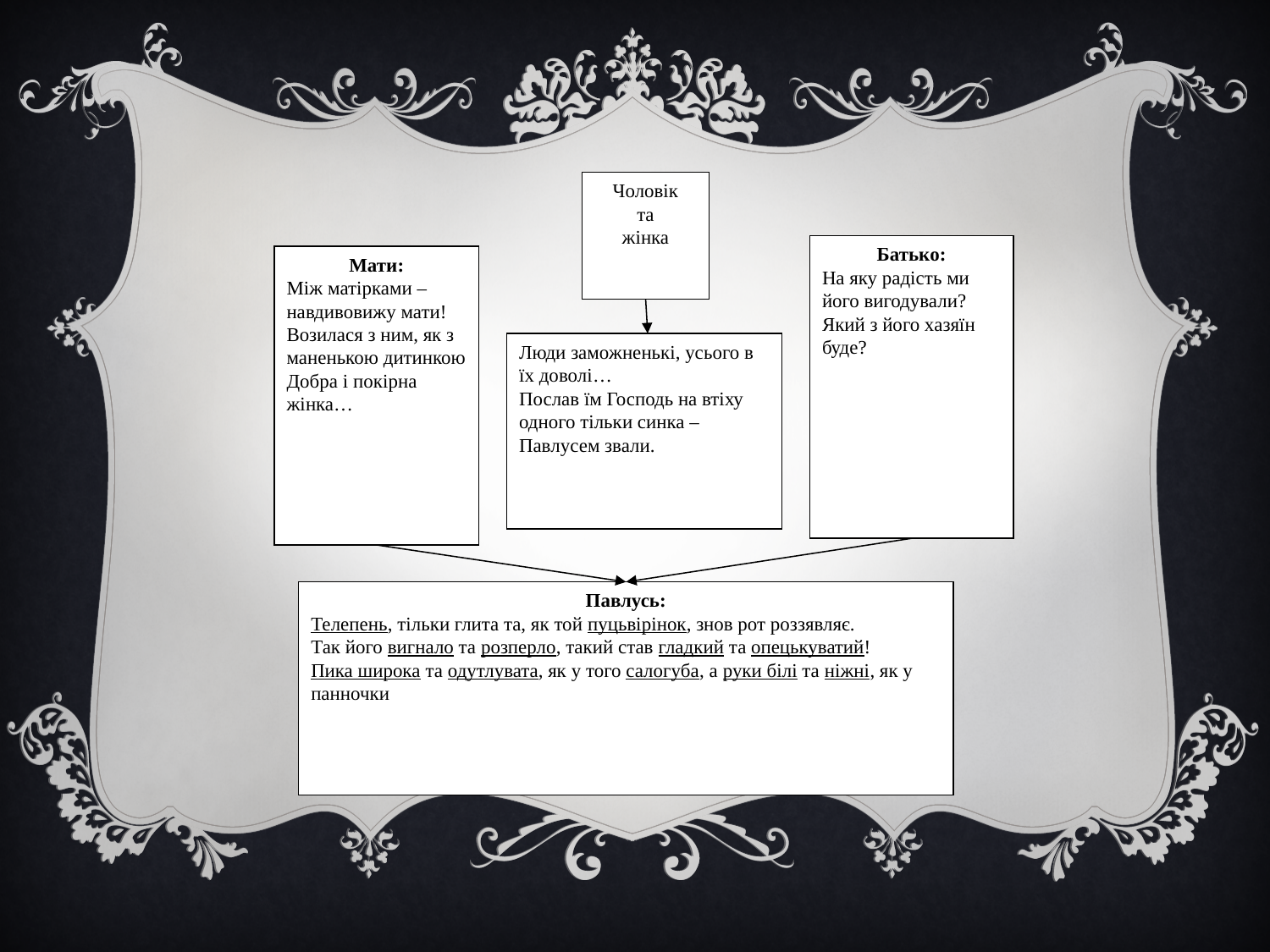

Чоловік
та
жінка
Батько:
На яку радість ми його вигодували? Який з його хазяїн буде?
Мати:
Між матірками – навдивовижу мати!
Возилася з ним, як з маненькою дитинкою
Добра і покірна жінка…
Люди заможненькі, усього в їх доволі…
Послав їм Господь на втіху одного тільки синка – Павлусем звали.
Павлусь:
Телепень, тільки глита та, як той пуцьвірінок, знов рот роззявляє.
Так його вигнало та розперло, такий став гладкий та опецькуватий!
Пика широка та одутлувата, як у того салогуба, а руки білі та ніжні, як у панночки